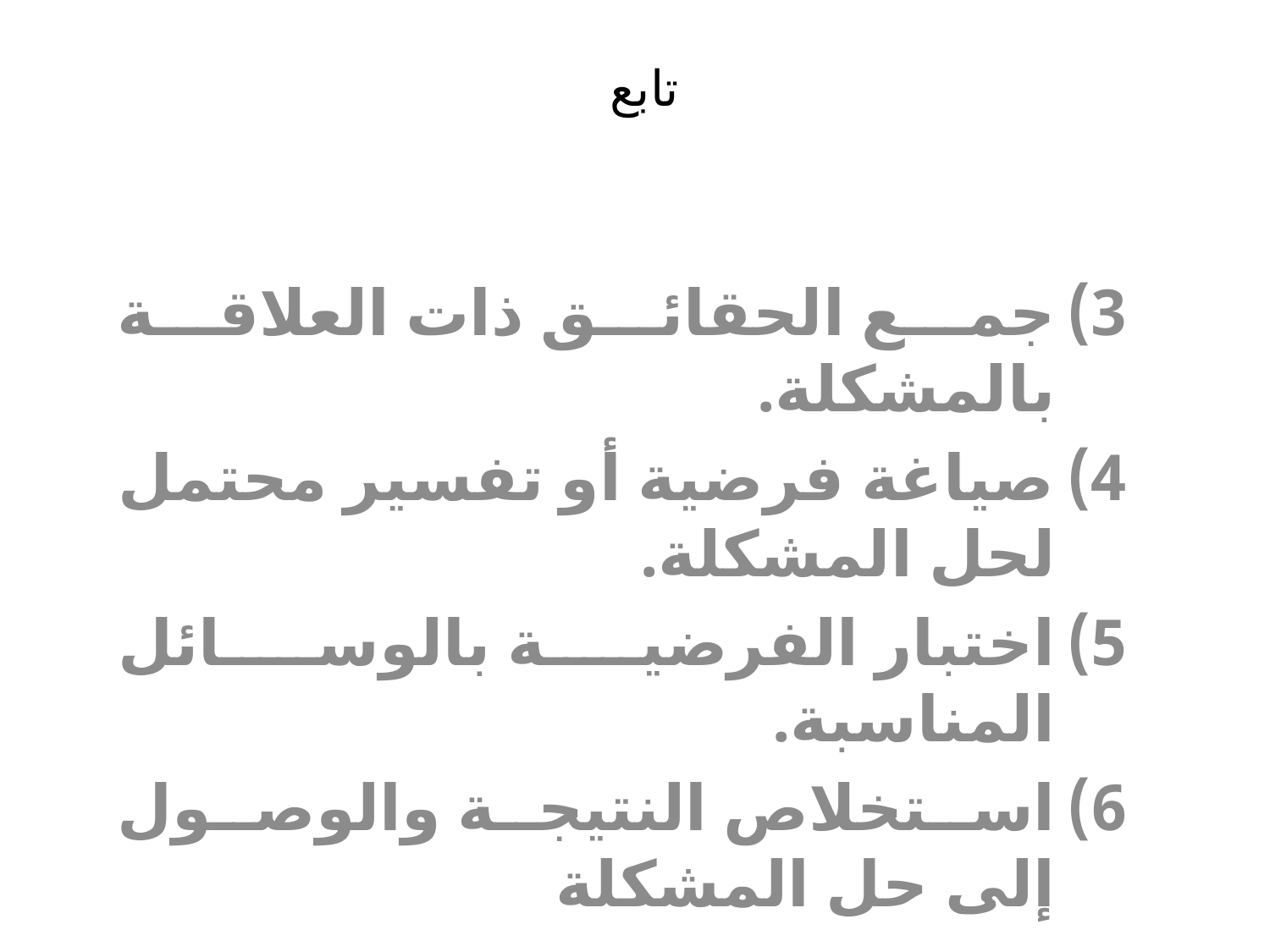

# تابع
جمع الحقائق ذات العلاقة بالمشكلة.
صياغة فرضية أو تفسير محتمل لحل المشكلة.
اختبار الفرضية بالوسائل المناسبة.
استخلاص النتيجة والوصول إلى حل المشكلة